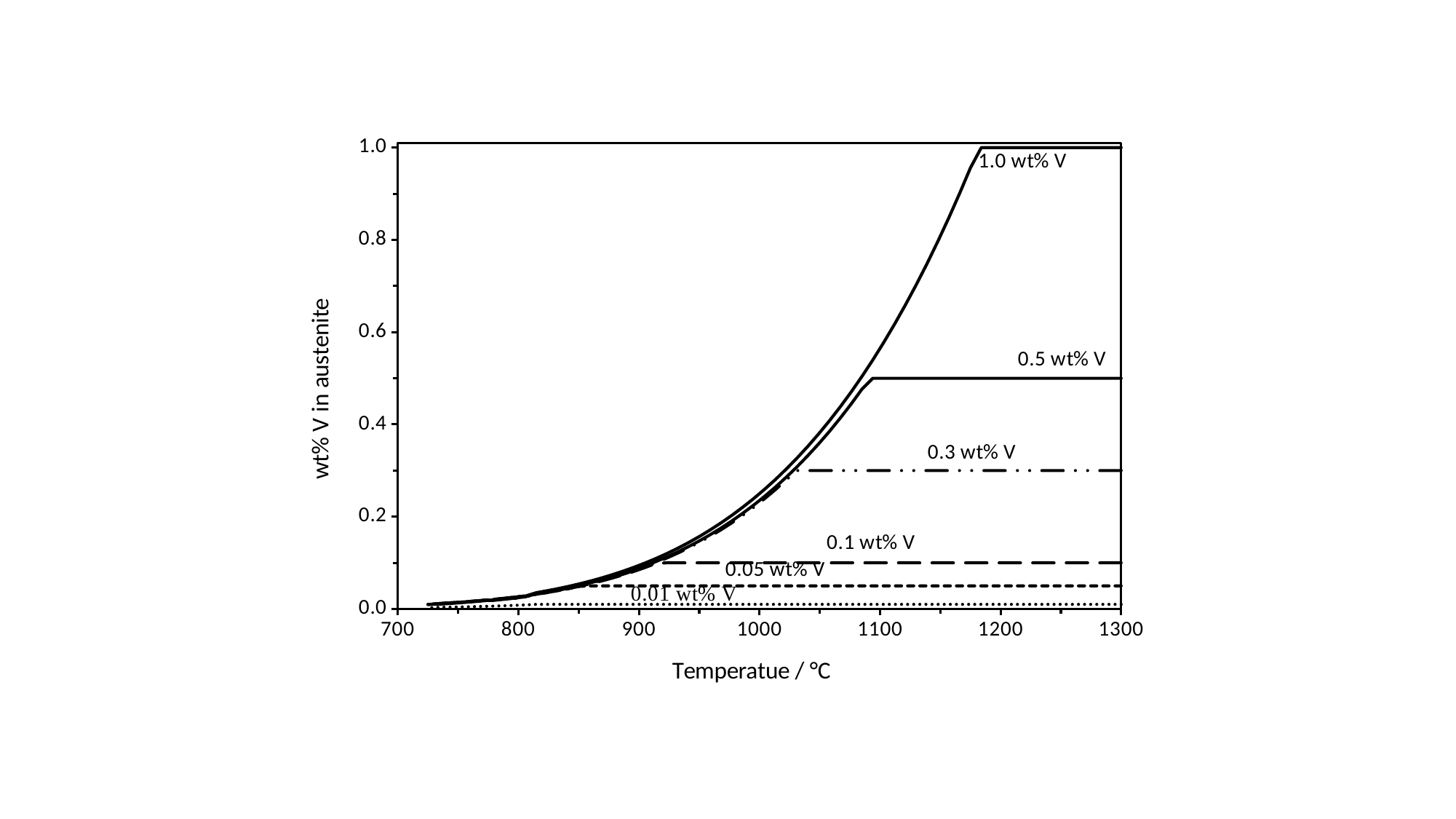

### Chart

| Category | 0,01 | 0,05 | 0,1 | 0,3 | 0,5 | 1 |
|---|---|---|---|---|---|---|